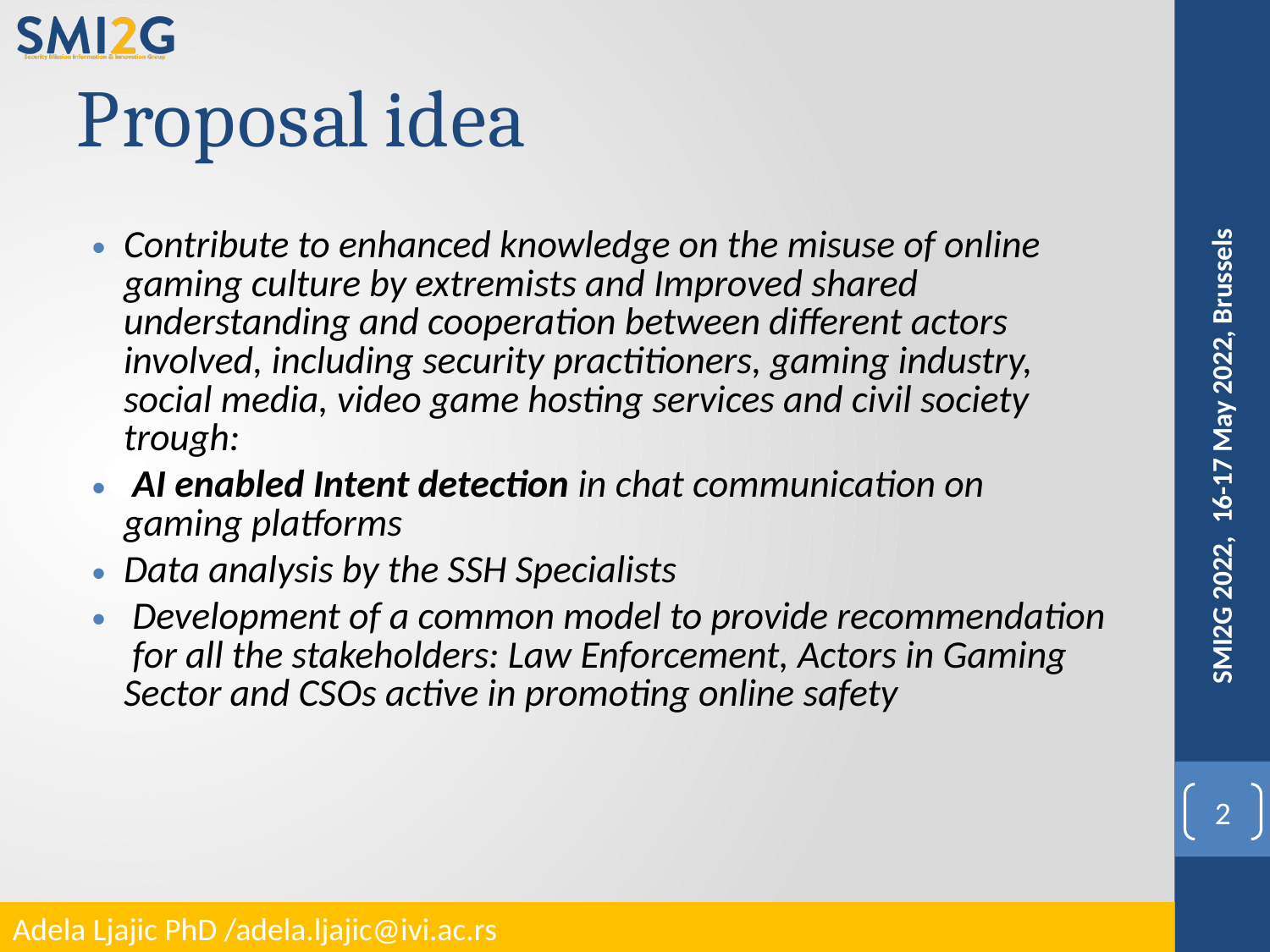

# Proposal idea
Contribute to enhanced knowledge on the misuse of online gaming culture by extremists and Improved shared understanding and cooperation between different actors involved, including security practitioners, gaming industry, social media, video game hosting services and civil society trough:
 AI enabled Intent detection in chat communication on gaming platforms
Data analysis by the SSH Specialists
 Development of a common model to provide recommendation  for all the stakeholders: Law Enforcement, Actors in Gaming Sector and CSOs active in promoting online safety

SMI2G 2022,  16-17 May 2022, Brussels
2
Adela Ljajic PhD /adela.ljajic@ivi.ac.rs